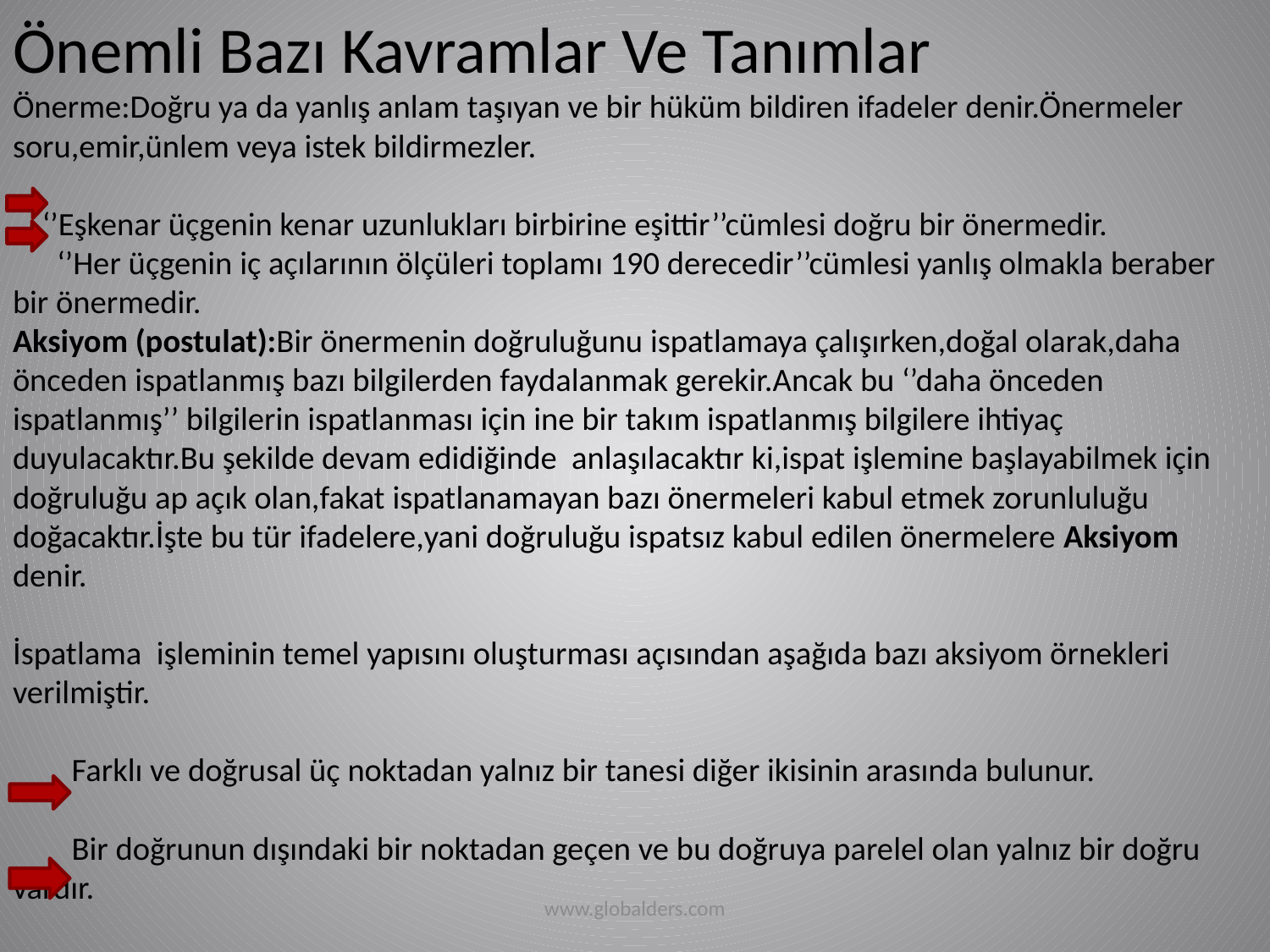

Önemli Bazı Kavramlar Ve Tanımlar
Önerme:Doğru ya da yanlış anlam taşıyan ve bir hüküm bildiren ifadeler denir.Önermeler soru,emir,ünlem veya istek bildirmezler.
    ‘’Eşkenar üçgenin kenar uzunlukları birbirine eşittir’’cümlesi doğru bir önermedir.
      ‘’Her üçgenin iç açılarının ölçüleri toplamı 190 derecedir’’cümlesi yanlış olmakla beraber bir önermedir.
Aksiyom (postulat):Bir önermenin doğruluğunu ispatlamaya çalışırken,doğal olarak,daha önceden ispatlanmış bazı bilgilerden faydalanmak gerekir.Ancak bu ‘’daha önceden ispatlanmış’’ bilgilerin ispatlanması için ine bir takım ispatlanmış bilgilere ihtiyaç duyulacaktır.Bu şekilde devam edidiğinde  anlaşılacaktır ki,ispat işlemine başlayabilmek için doğruluğu ap açık olan,fakat ispatlanamayan bazı önermeleri kabul etmek zorunluluğu doğacaktır.İşte bu tür ifadelere,yani doğruluğu ispatsız kabul edilen önermelere Aksiyom denir.
İspatlama  işleminin temel yapısını oluşturması açısından aşağıda bazı aksiyom örnekleri verilmiştir.
        Farklı ve doğrusal üç noktadan yalnız bir tanesi diğer ikisinin arasında bulunur.
        Bir doğrunun dışındaki bir noktadan geçen ve bu doğruya parelel olan yalnız bir doğru vardır.

www.globalders.com